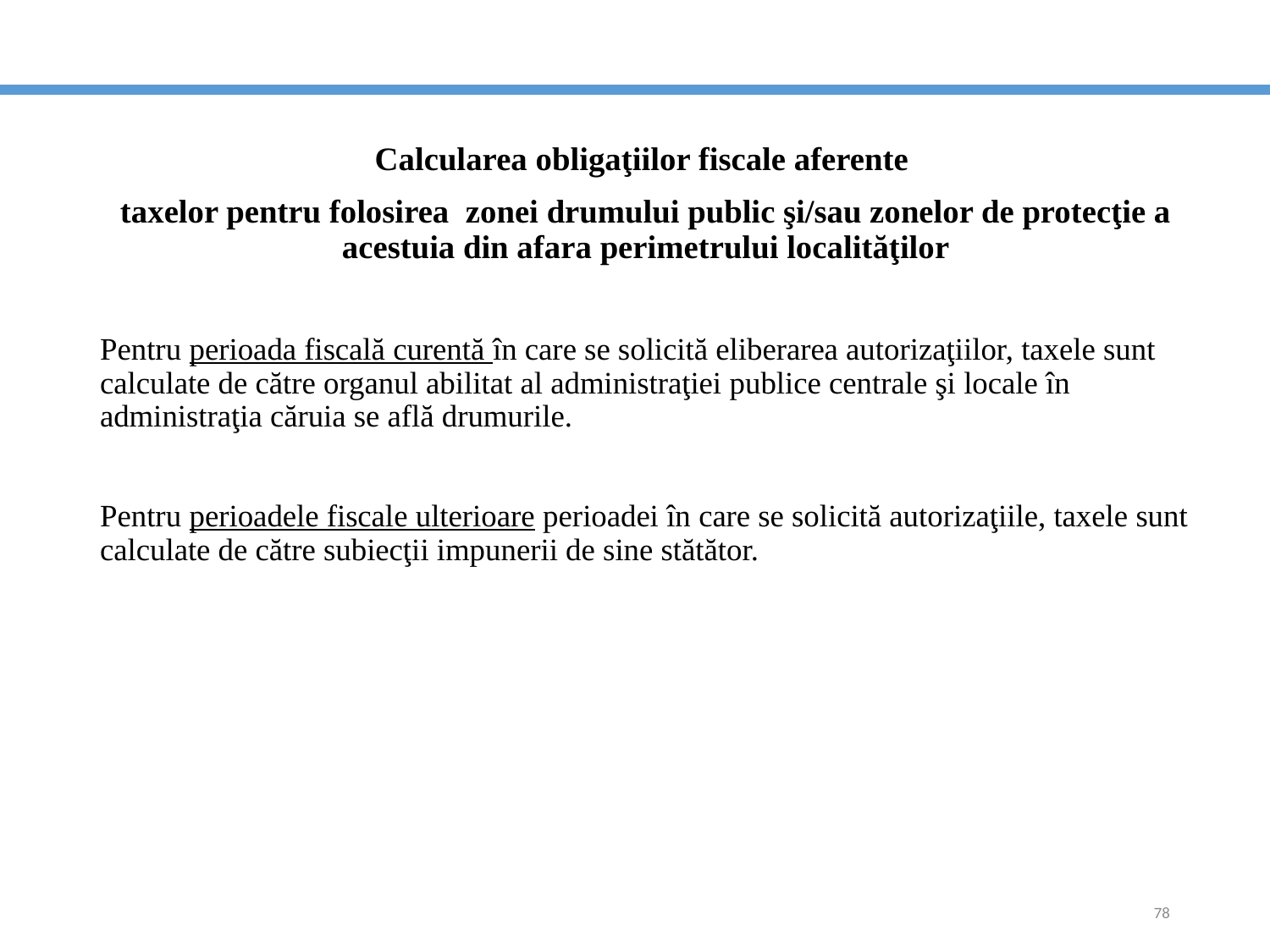

Calcularea obligaţiilor fiscale aferente
taxelor pentru folosirea  zonei drumului public şi/sau zonelor de protecţie a acestuia din afara perimetrului localităţilor

Pentru perioada fiscală curentă în care se solicită eliberarea autorizaţiilor, taxele sunt calculate de către organul abilitat al administraţiei publice centrale şi locale în administraţia căruia se află drumurile.

Pentru perioadele fiscale ulterioare perioadei în care se solicită autorizaţiile, taxele sunt calculate de către subiecţii impunerii de sine stătător.

78